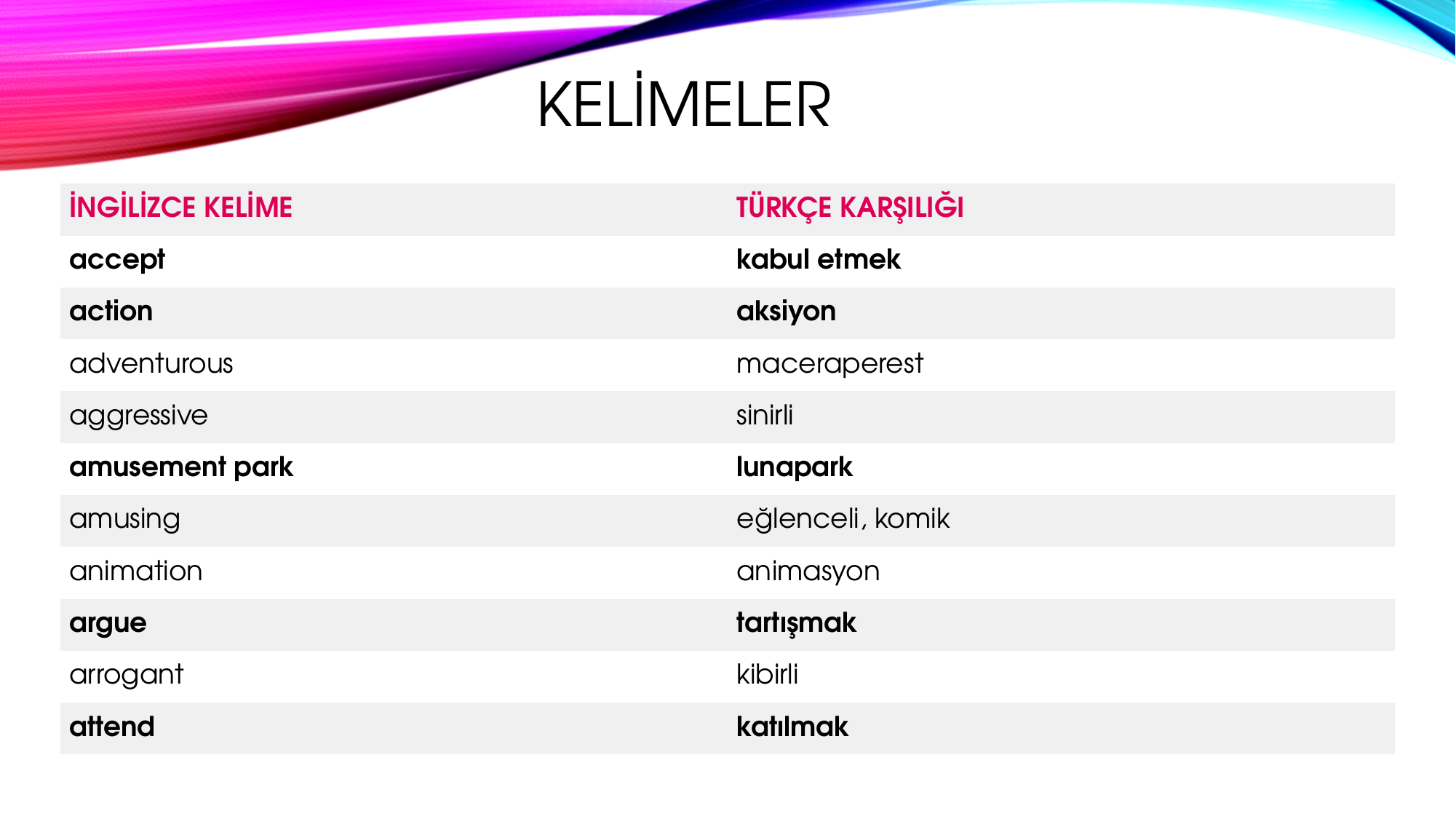

# KELİMELER
| İNGİLİZCE KELİME | TÜRKÇE KARŞILIĞI |
| --- | --- |
| accept | kabul etmek |
| action | aksiyon |
| adventurous | maceraperest |
| aggressive | sinirli |
| amusement park | lunapark |
| amusing | eğlenceli, komik |
| animation | animasyon |
| argue | tartışmak |
| arrogant | kibirli |
| attend | katılmak |